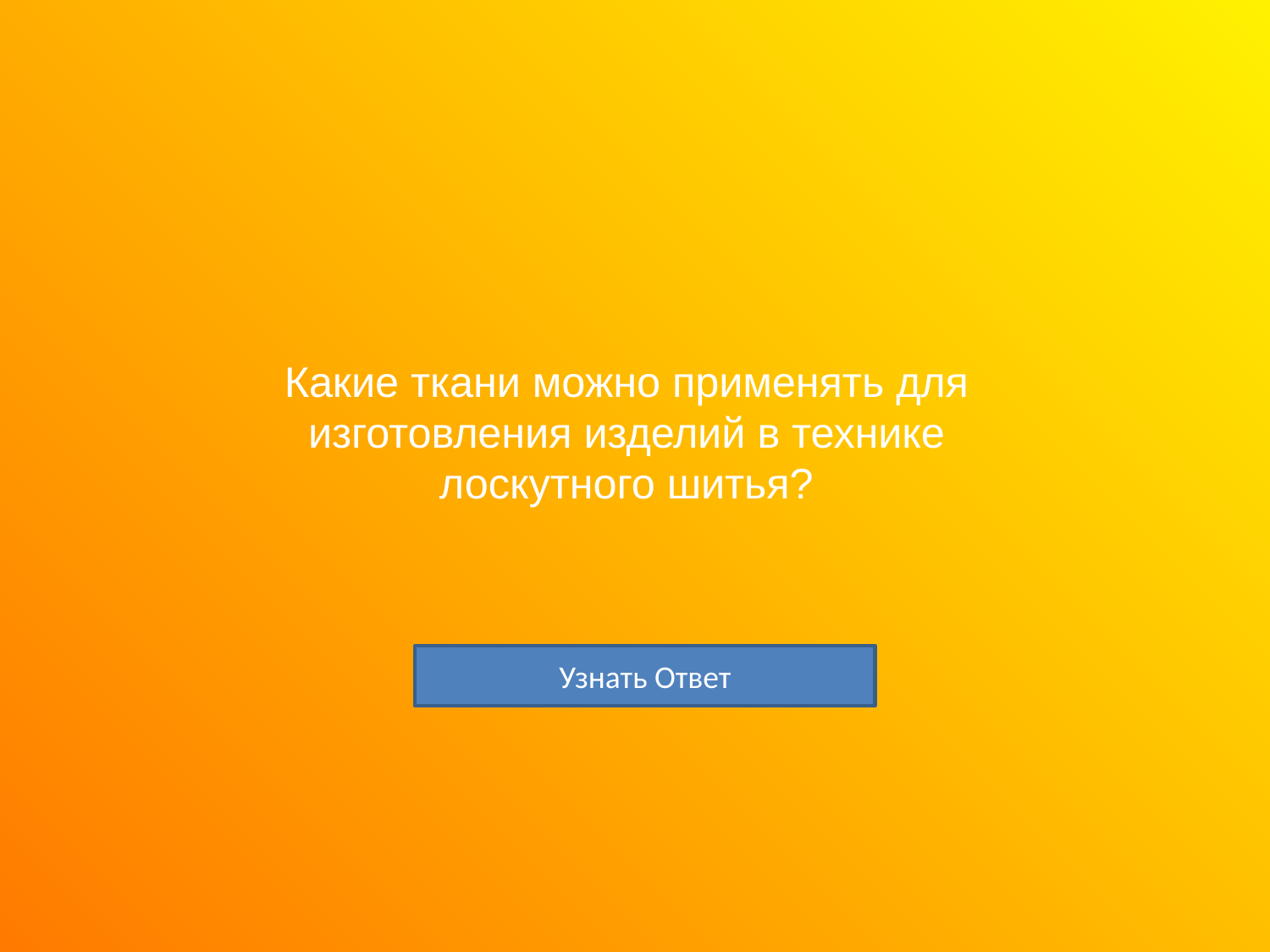

# Какие ткани можно применять для изготовления изделий в технике лоскутного шитья?